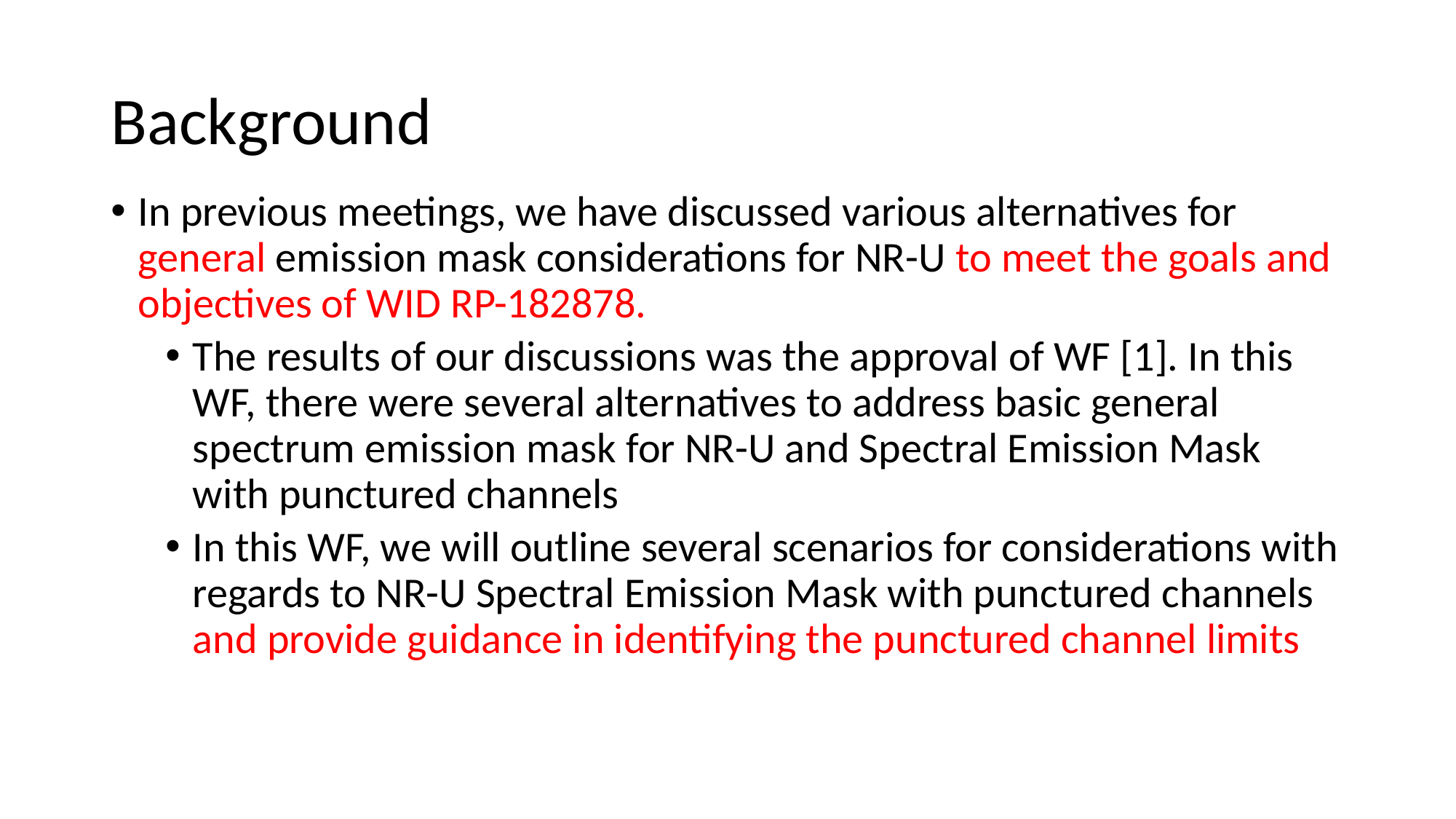

# Background
In previous meetings, we have discussed various alternatives for general emission mask considerations for NR-U to meet the goals and objectives of WID RP-182878.
The results of our discussions was the approval of WF [1]. In this WF, there were several alternatives to address basic general spectrum emission mask for NR-U and Spectral Emission Mask with punctured channels
In this WF, we will outline several scenarios for considerations with regards to NR-U Spectral Emission Mask with punctured channels and provide guidance in identifying the punctured channel limits